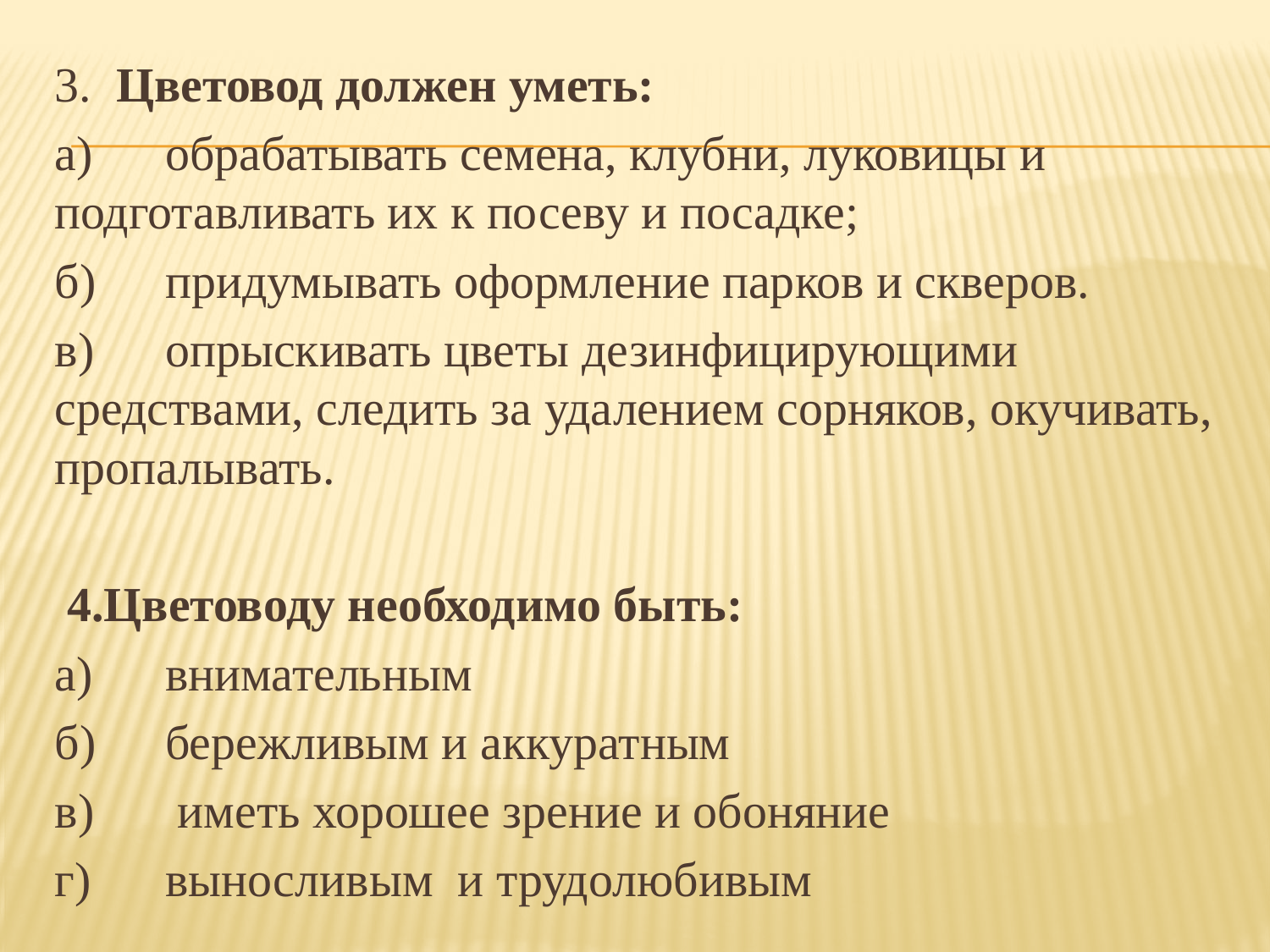

3.  Цветовод должен уметь:
а)	обрабатывать семена, клубни, луковицы и  подготавливать их к посеву и посадке;
б)	придумывать оформление парков и скверов.
в)	опрыскивать цветы дезинфицирующими средствами, следить за удалением сорняков, окучивать, пропалывать.

 4.Цветоводу необходимо быть:
а)	внимательным
б)	бережливым и аккуратным
в)	 иметь хорошее зрение и обоняние
г)	выносливым  и трудолюбивым
#